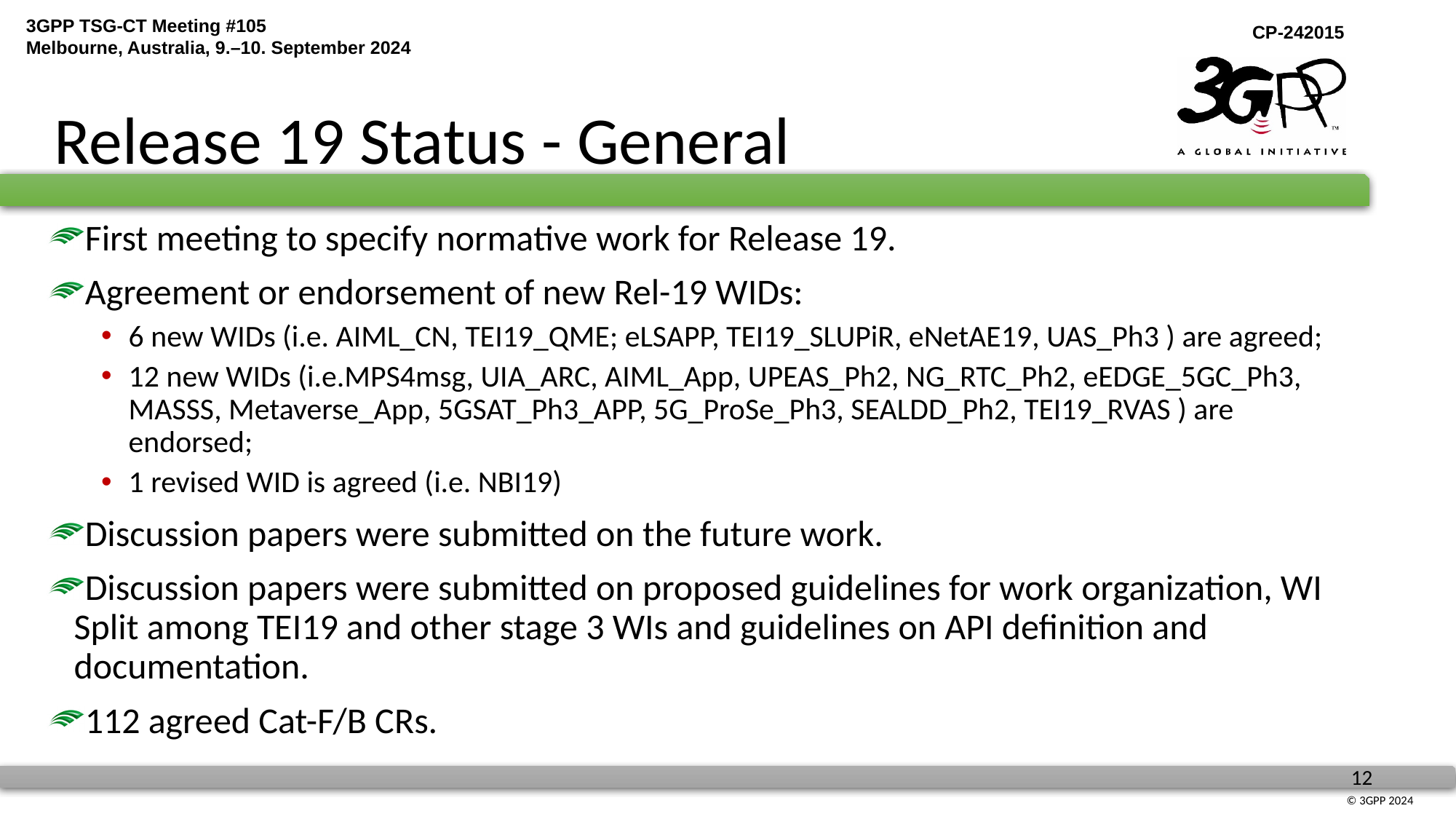

# Release 19 Status - General
First meeting to specify normative work for Release 19.
Agreement or endorsement of new Rel-19 WIDs:
6 new WIDs (i.e. AIML_CN, TEI19_QME; eLSAPP, TEI19_SLUPiR, eNetAE19, UAS_Ph3 ) are agreed;
12 new WIDs (i.e.MPS4msg, UIA_ARC, AIML_App, UPEAS_Ph2, NG_RTC_Ph2, eEDGE_5GC_Ph3, MASSS, Metaverse_App, 5GSAT_Ph3_APP, 5G_ProSe_Ph3, SEALDD_Ph2, TEI19_RVAS ) are endorsed;
1 revised WID is agreed (i.e. NBI19)
Discussion papers were submitted on the future work.
Discussion papers were submitted on proposed guidelines for work organization, WI Split among TEI19 and other stage 3 WIs and guidelines on API definition and documentation.
112 agreed Cat-F/B CRs.